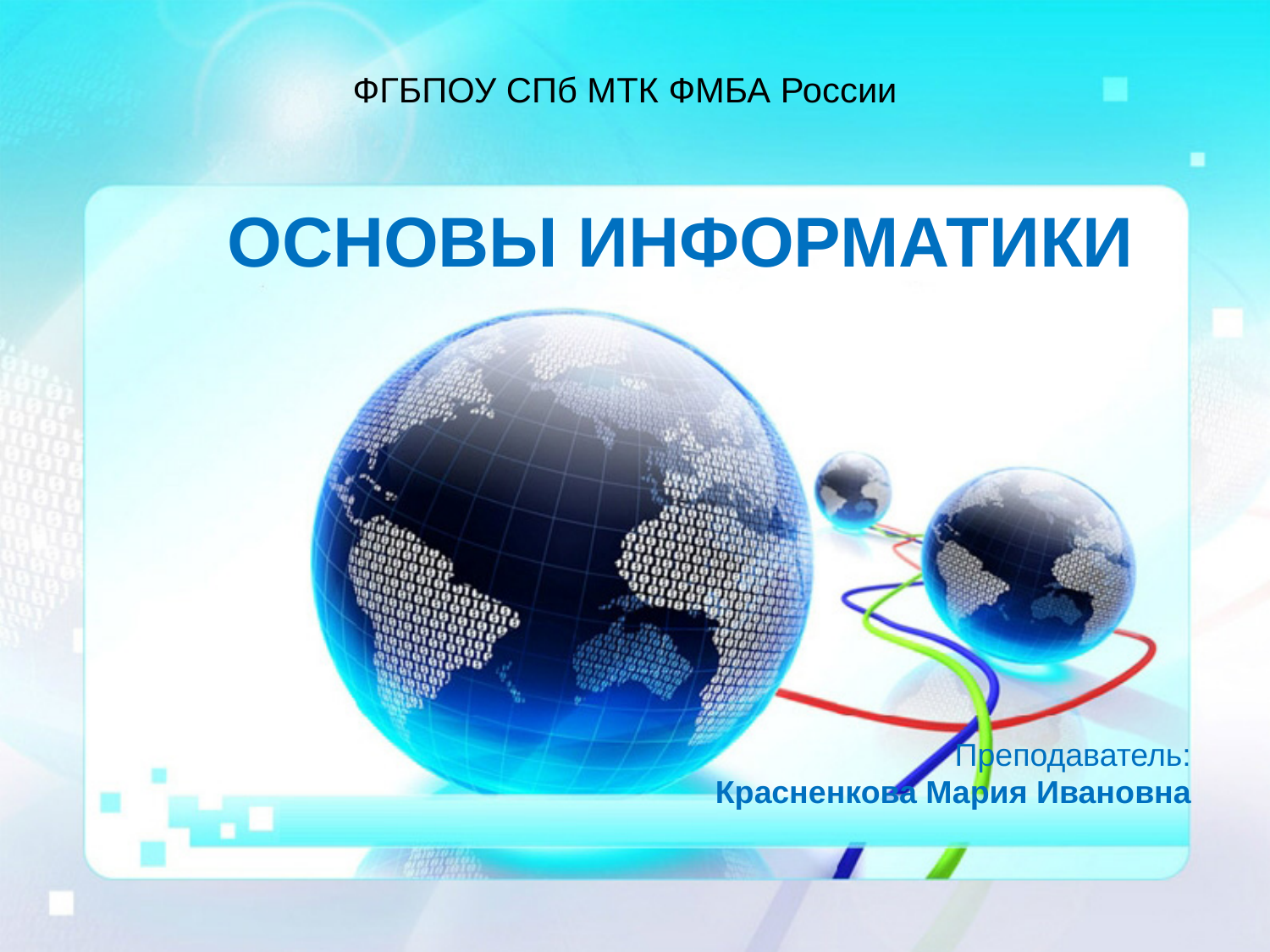

# ФГБПОУ СПб МТК ФМБА России
ОСНОВЫ ИНФОРМАТИКИ
Преподаватель:
Красненкова Мария Ивановна